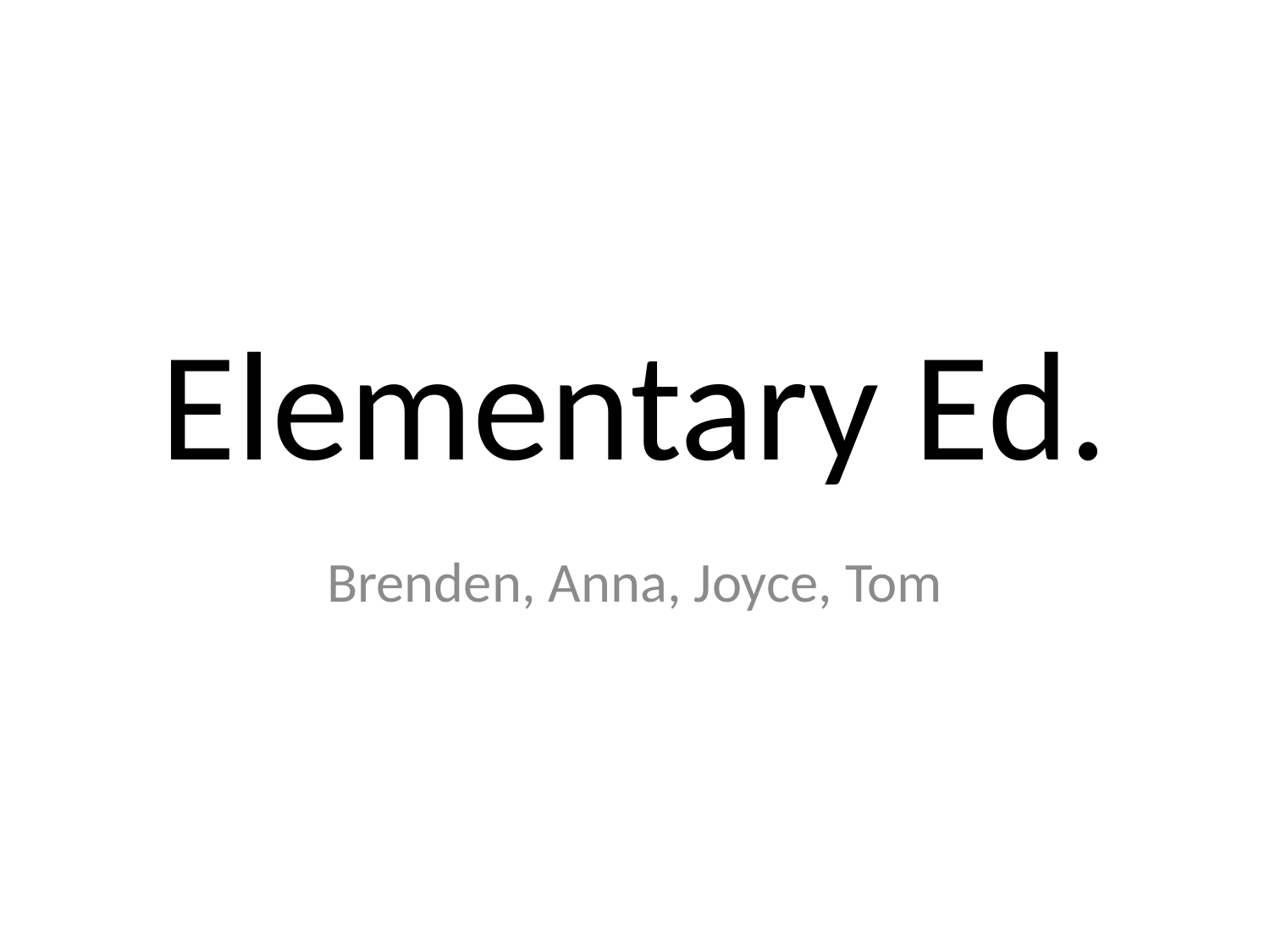

# Elementary Ed.
Brenden, Anna, Joyce, Tom